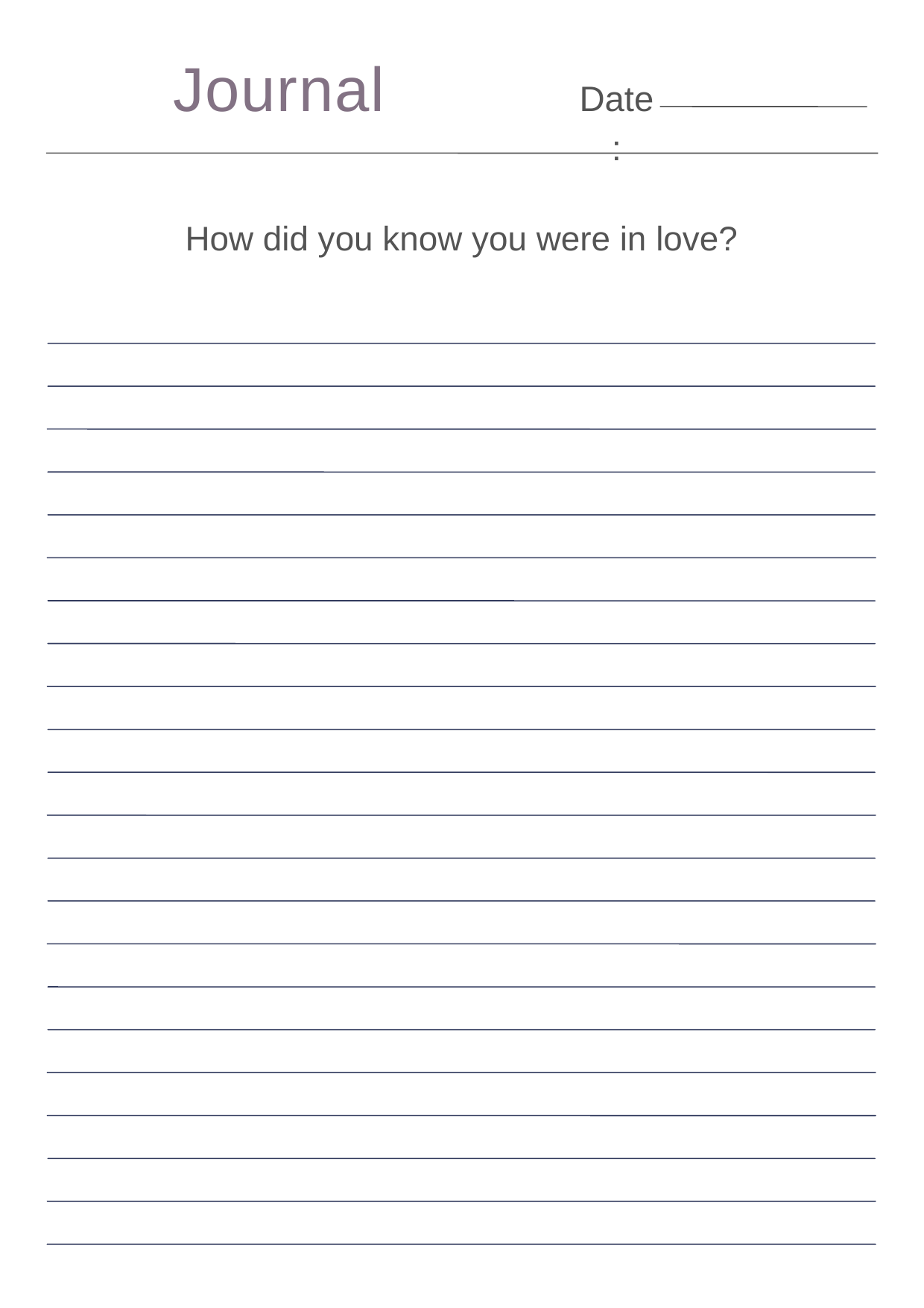

Journal
Date:

How did you know you were in love?